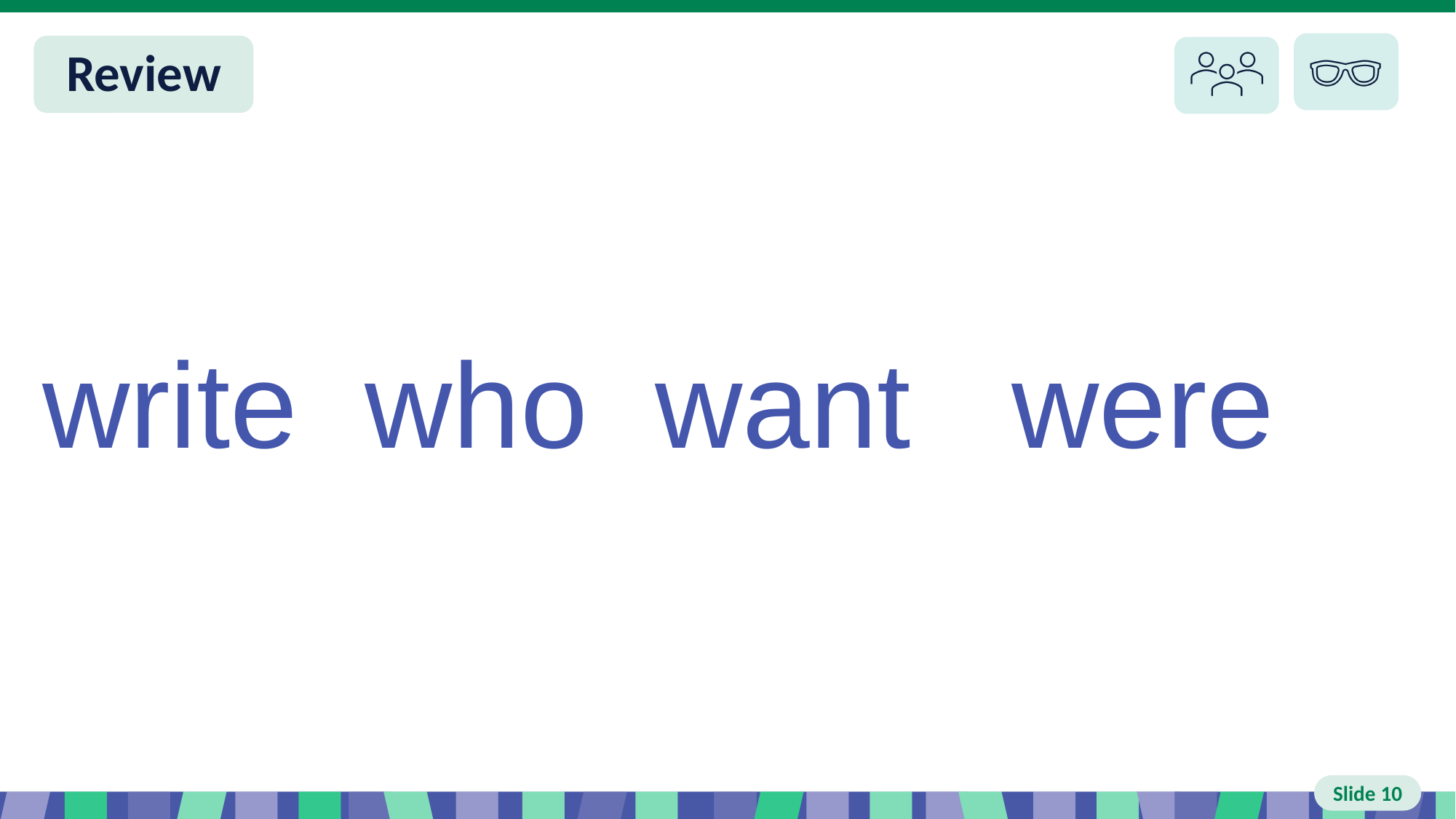

# Slide 10 Review
write  who  want   were